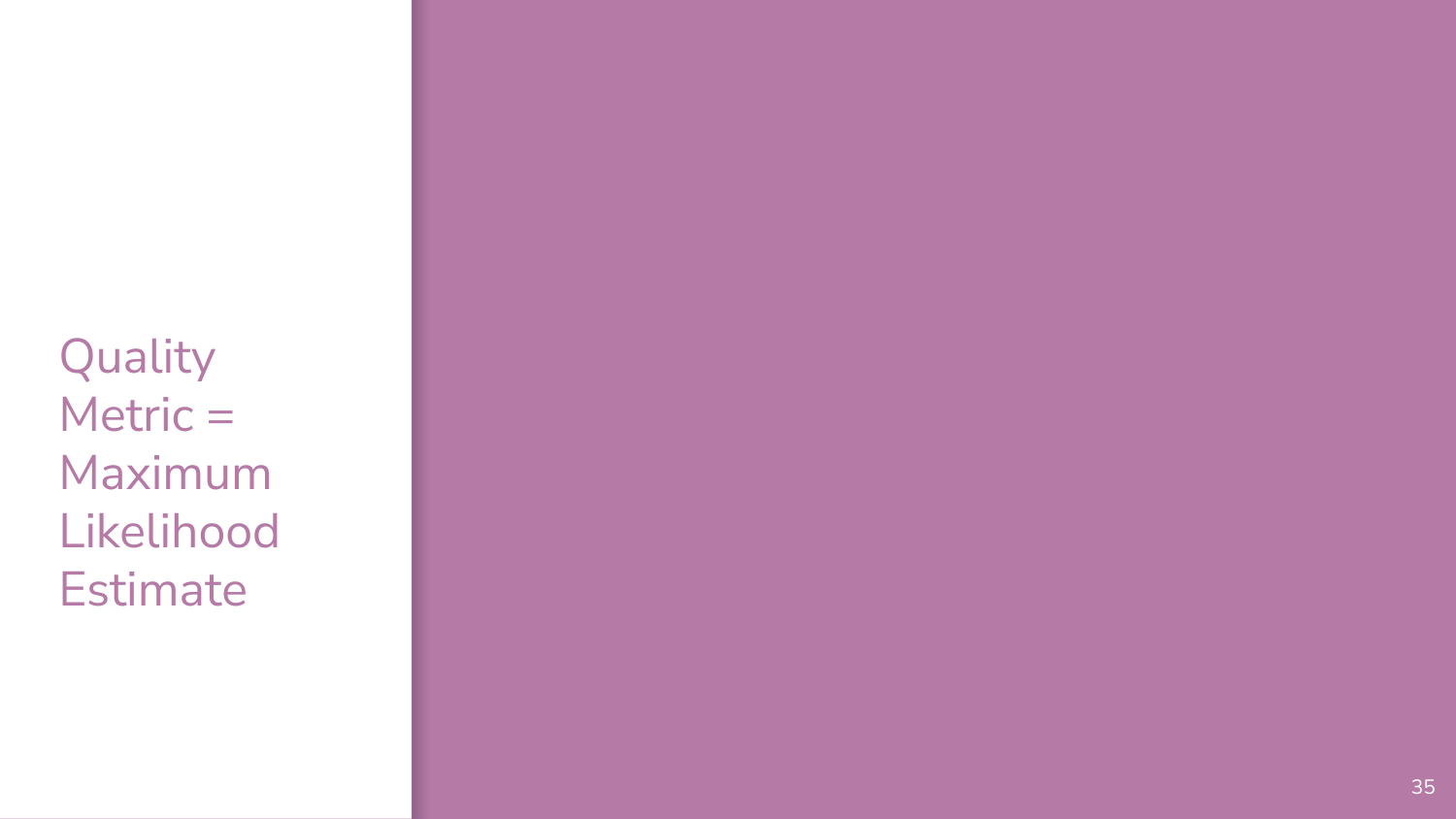

# Quality Metric = Maximum Likelihood Estimate

35